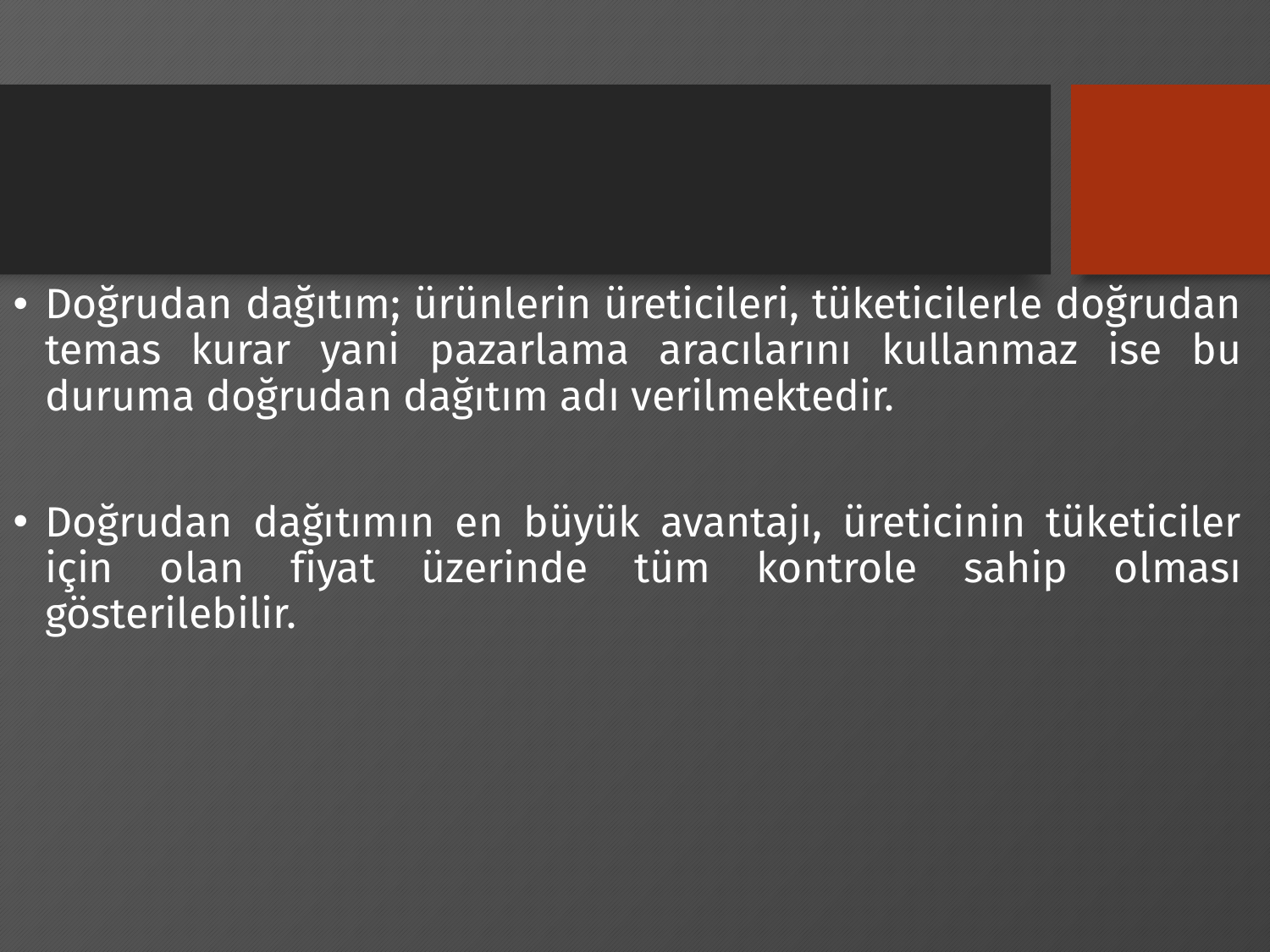

Doğrudan dağıtım; ürünlerin üreticileri, tüketicilerle doğrudan temas kurar yani pazarlama aracılarını kullanmaz ise bu duruma doğrudan dağıtım adı verilmektedir.

Doğrudan dağıtımın en büyük avantajı, üreticinin tüketiciler için olan fiyat üzerinde tüm kontrole sahip olması gösterilebilir.